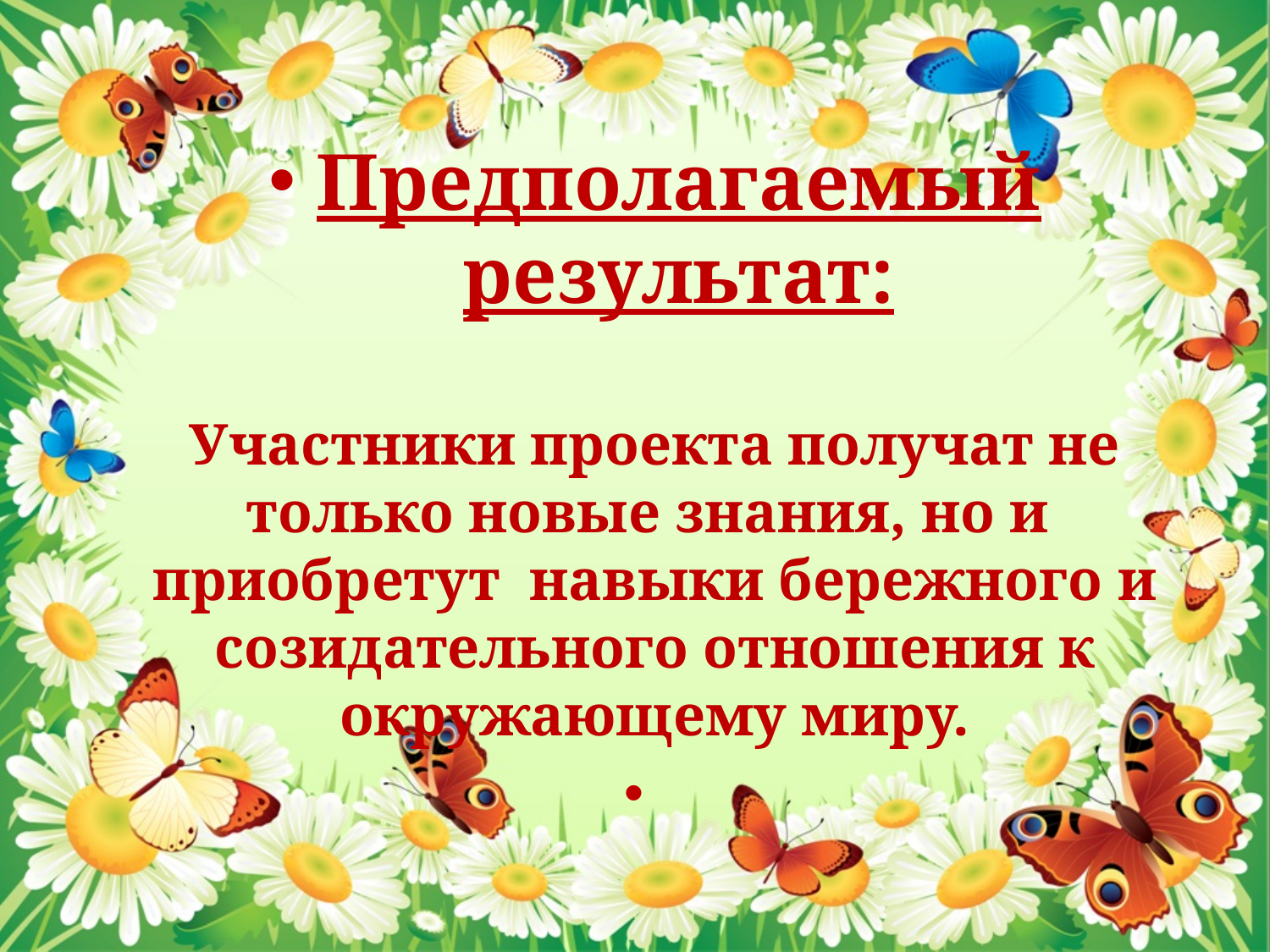

Предполагаемый результат:

Участники проекта получат не только новые знания, но и  приобретут  навыки бережного и созидательного отношения к окружающему миру.